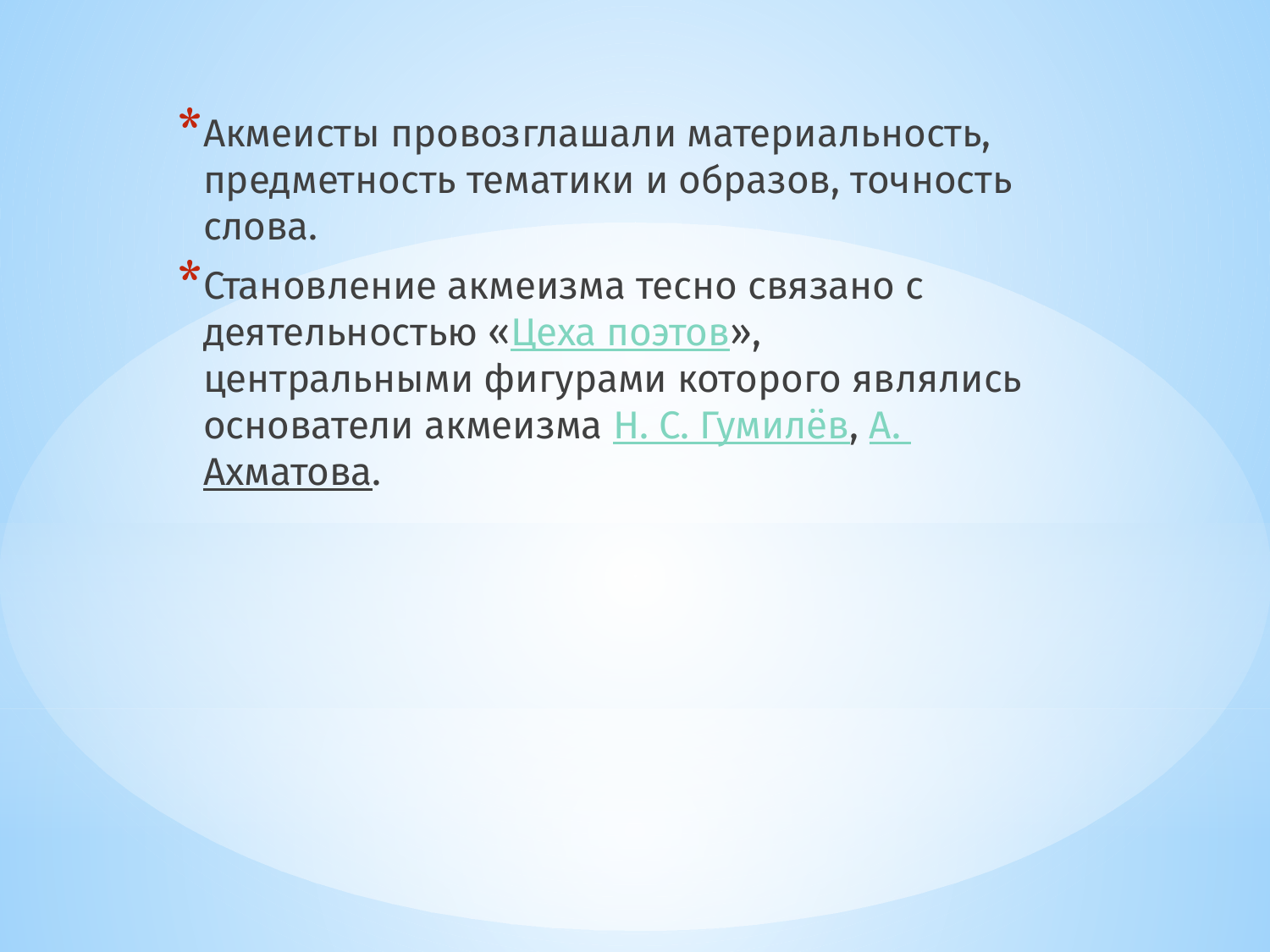

Акмеисты провозглашали материальность, предметность тематики и образов, точность слова.
Становление акмеизма тесно связано с деятельностью «Цеха поэтов», центральными фигурами которого являлись основатели акмеизма Н. С. Гумилёв, А. Ахматова.

#